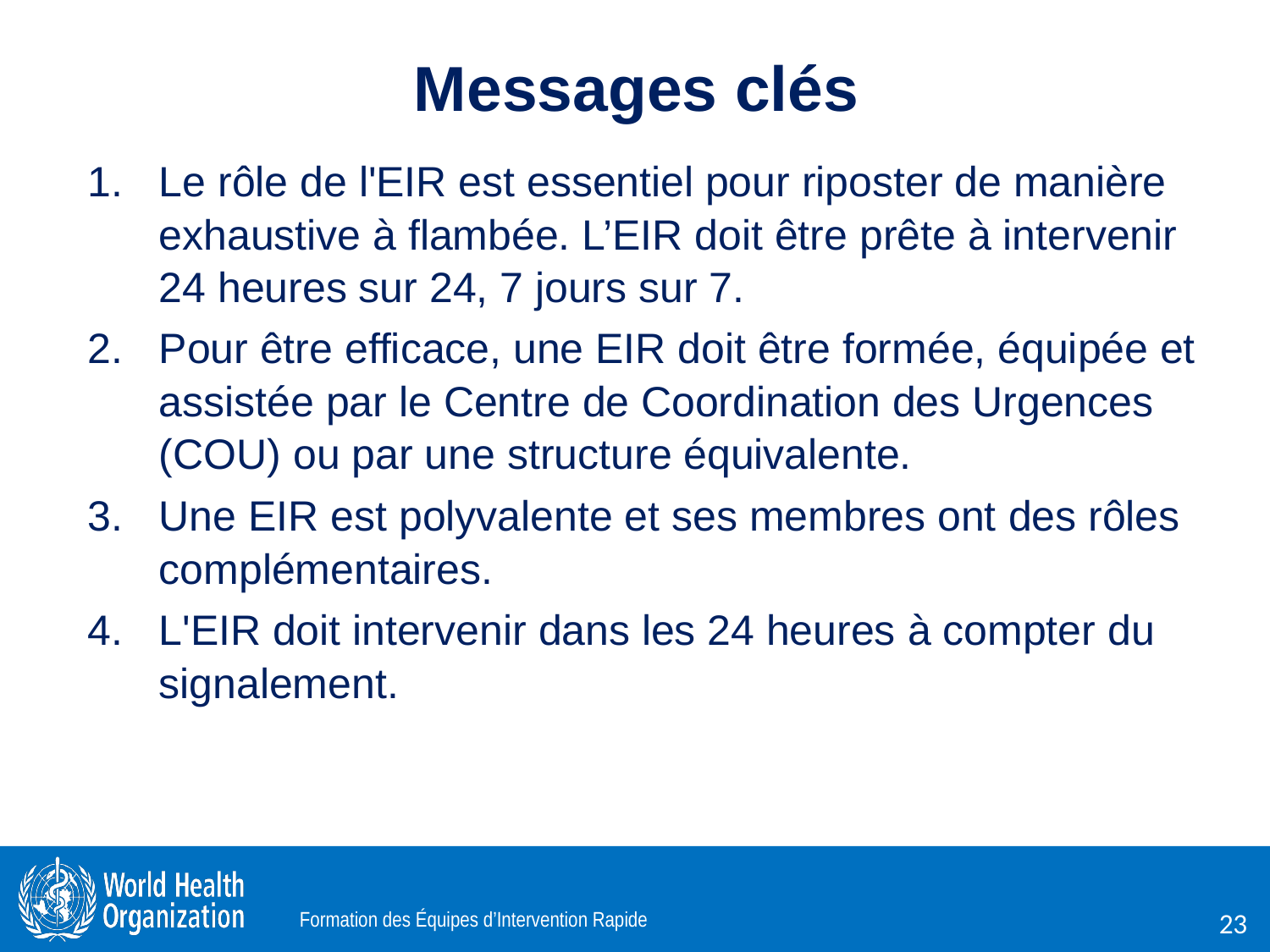

# Messages clés
Le rôle de l'EIR est essentiel pour riposter de manière exhaustive à flambée. L’EIR doit être prête à intervenir 24 heures sur 24, 7 jours sur 7.
Pour être efficace, une EIR doit être formée, équipée et assistée par le Centre de Coordination des Urgences (COU) ou par une structure équivalente.
Une EIR est polyvalente et ses membres ont des rôles complémentaires.
L'EIR doit intervenir dans les 24 heures à compter du signalement.